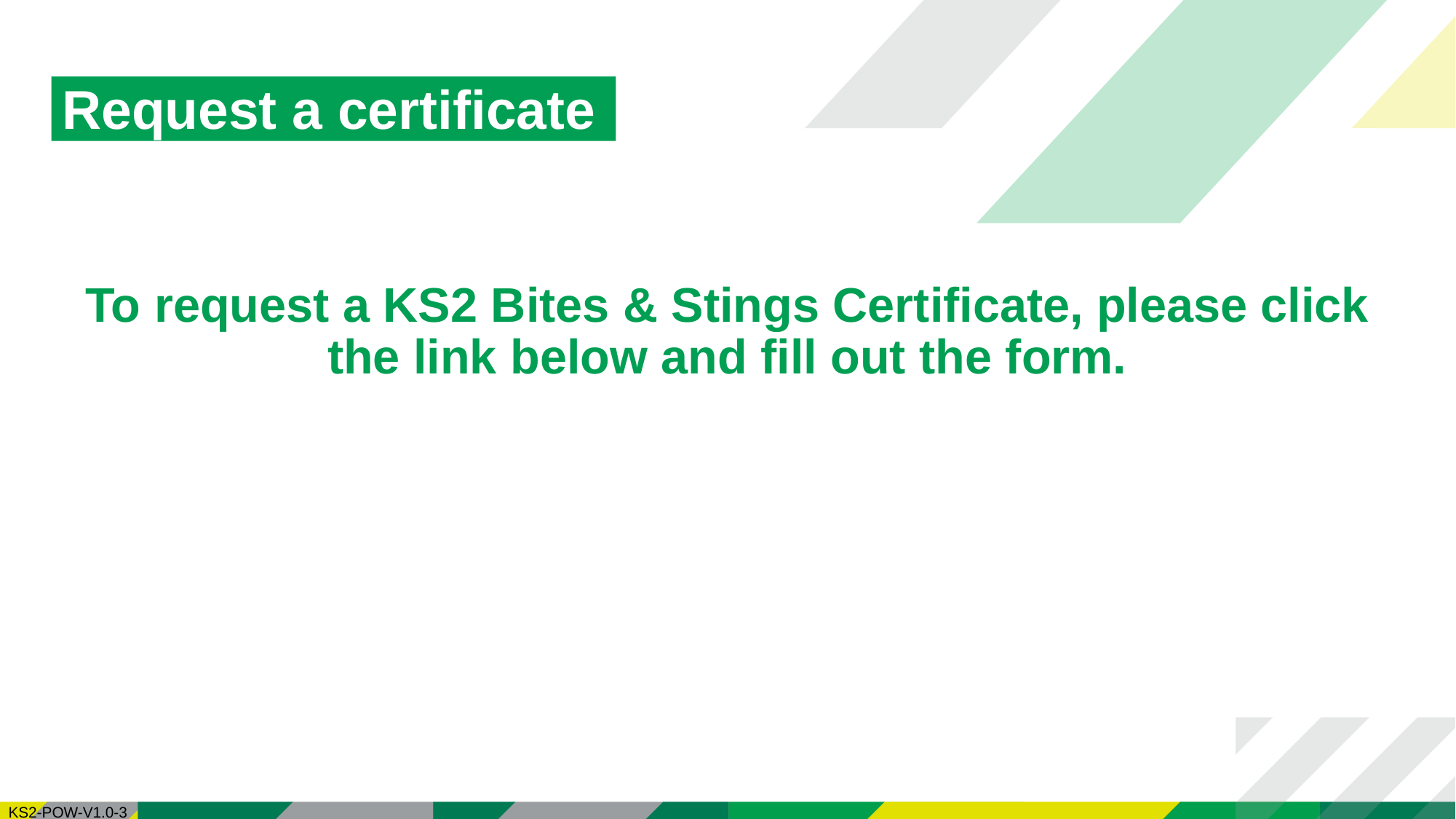

# Request a certificate

To request a KS2 Bites & Stings Certificate, please click the link below and fill out the form.
KS2-POW-V1.0-3